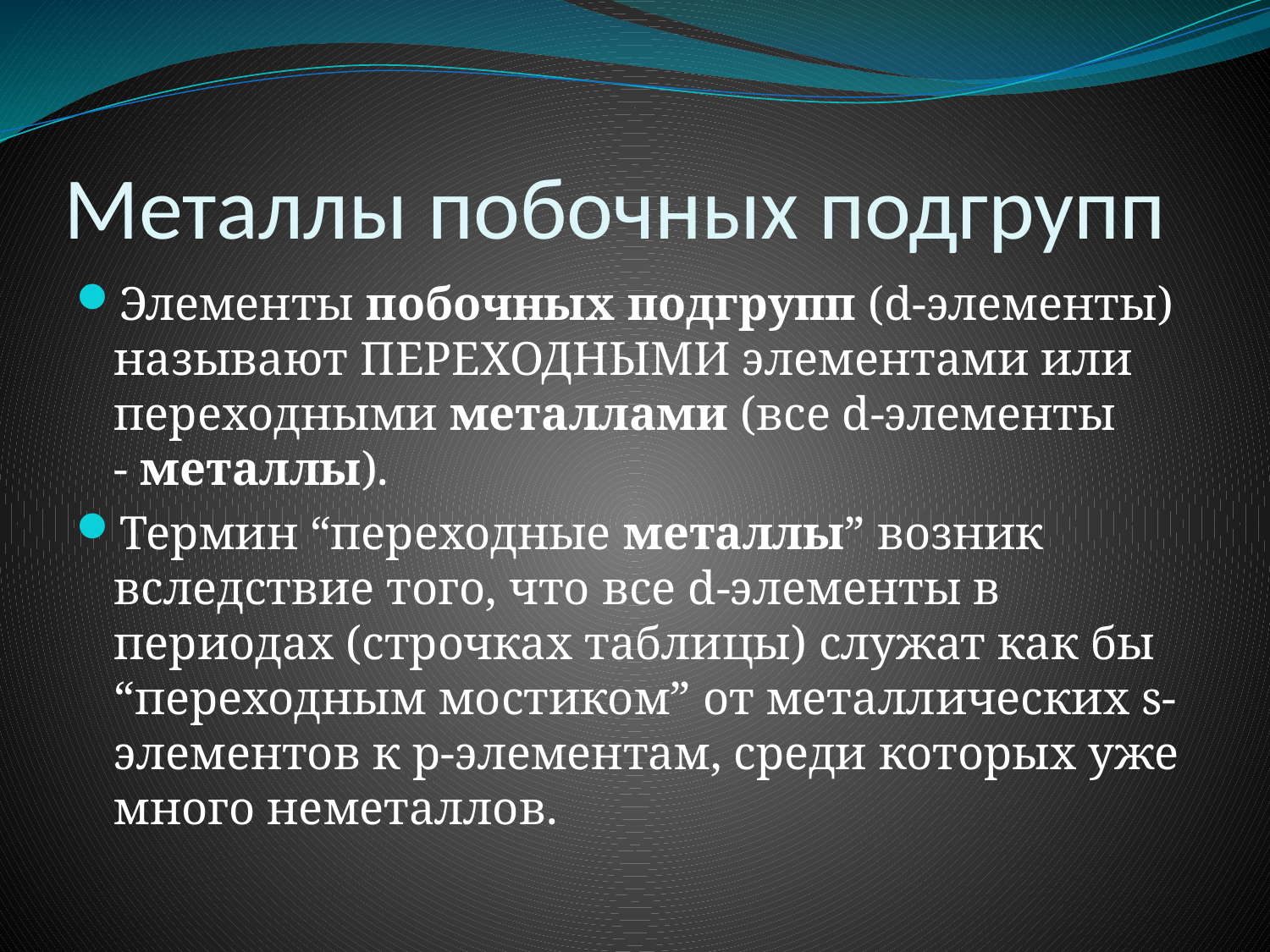

# Металлы побочных подгрупп
Элементы побочных подгрупп (d-элементы) называют ПЕРЕХОДНЫМИ элементами или переходными металлами (все d-элементы - металлы).
Термин “переходные металлы” возник вследствие того, что все d-элементы в периодах (строчках таблицы) служат как бы “переходным мостиком” от металлических s-элементов к p-элементам, среди которых уже много неметаллов.